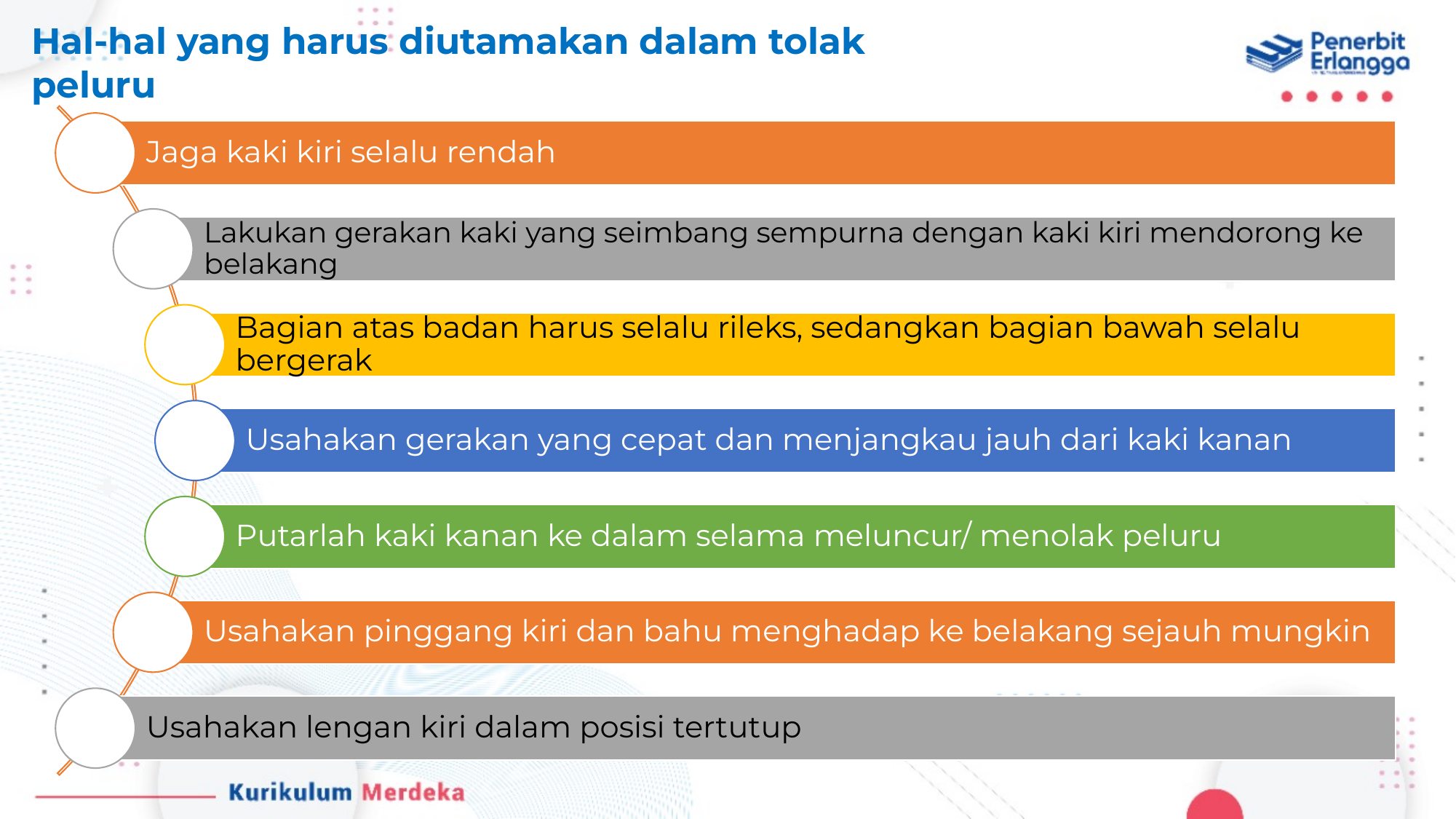

Hal-hal yang harus diutamakan dalam tolak peluru
Jaga kaki kiri selalu rendah
Lakukan gerakan kaki yang seimbang sempurna dengan kaki kiri mendorong ke belakang
Bagian atas badan harus selalu rileks, sedangkan bagian bawah selalu bergerak
Usahakan gerakan yang cepat dan menjangkau jauh dari kaki kanan
Putarlah kaki kanan ke dalam selama meluncur/ menolak peluru
Usahakan pinggang kiri dan bahu menghadap ke belakang sejauh mungkin
Usahakan lengan kiri dalam posisi tertutup